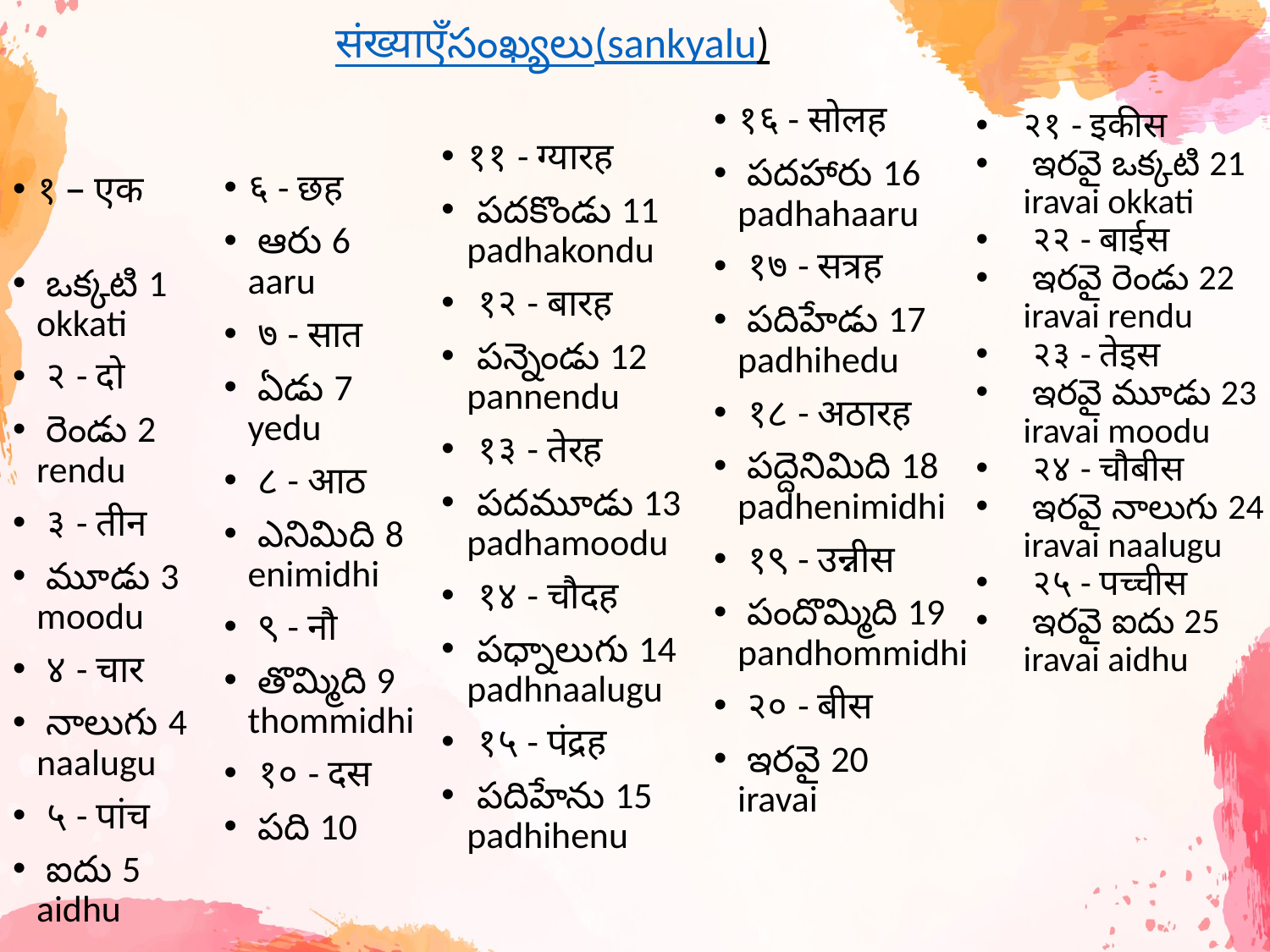

# संख्याएँసంఖ్యలు (sankyalu)
१६ - सोलह
 పదహారు 16
padhahaaru
 १७ - सत्रह
 పదిహేడు 17
padhihedu
 १८ - अठारह
 పద్దెనిమిది 18
padhenimidhi
 १९ - उन्नीस
 పందొమ్మిది 19
pandhommidhi
 २० - बीस
 ఇరవై 20
iravai
२१ - इकीस
 ఇరవై ఒక్కటి 21
iravai okkati
 २२ - बाईस
 ఇరవై రెండు 22
iravai rendu
 २३ - तेइस
 ఇరవై మూడు 23
iravai moodu
 २४ - चौबीस
 ఇరవై నాలుగు 24
iravai naalugu
 २५ - पच्चीस
 ఇరవై ఐదు 25
iravai aidhu
११ - ग्यारह
 పదకొండు 11
padhakondu
 १२ - बारह
 పన్నెండు 12
pannendu
 १३ - तेरह
 పదమూడు 13
padhamoodu
 १४ - चौदह
 పధ్నాలుగు 14
padhnaalugu
 १५ - पंद्रह
 పదిహేను 15
padhihenu
६ - छह
 ఆరు 6
aaru
 ७ - सात
 ఏడు 7
yedu
 ८ - आठ
 ఎనిమిది 8
enimidhi
 ९ - नौ
 తొమ్మిది 9
thommidhi
 १० - दस
 పది 10

१ – एक
 ఒక్కటి 1
okkati
 २ - दो
 రెండు 2
rendu
 ३ - तीन
 మూడు 3
moodu
 ४ - चार
 నాలుగు 4
naalugu
 ५ - पांच
 ఐదు 5
aidhu